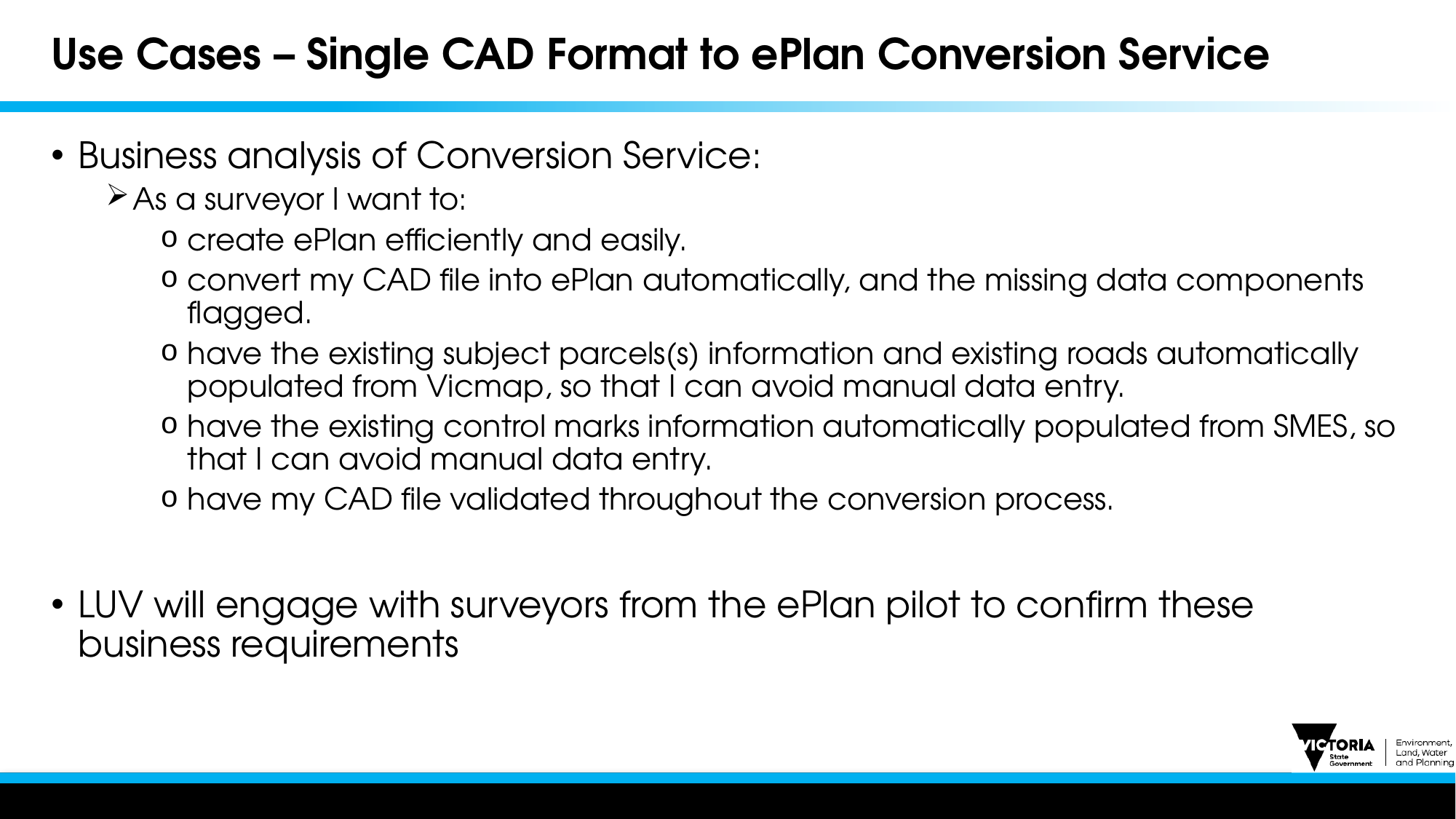

# Use Cases – Single CAD Format to ePlan Conversion Service
Business analysis of Conversion Service:
As a surveyor l want to:
create ePlan efficiently and easily.
convert my CAD file into ePlan automatically, and the missing data components flagged.
have the existing subject parcels(s) information and existing roads automatically populated from Vicmap, so that I can avoid manual data entry.
have the existing control marks information automatically populated from SMES, so that I can avoid manual data entry.
have my CAD file validated throughout the conversion process.

LUV will engage with surveyors from the ePlan pilot to confirm these business requirements